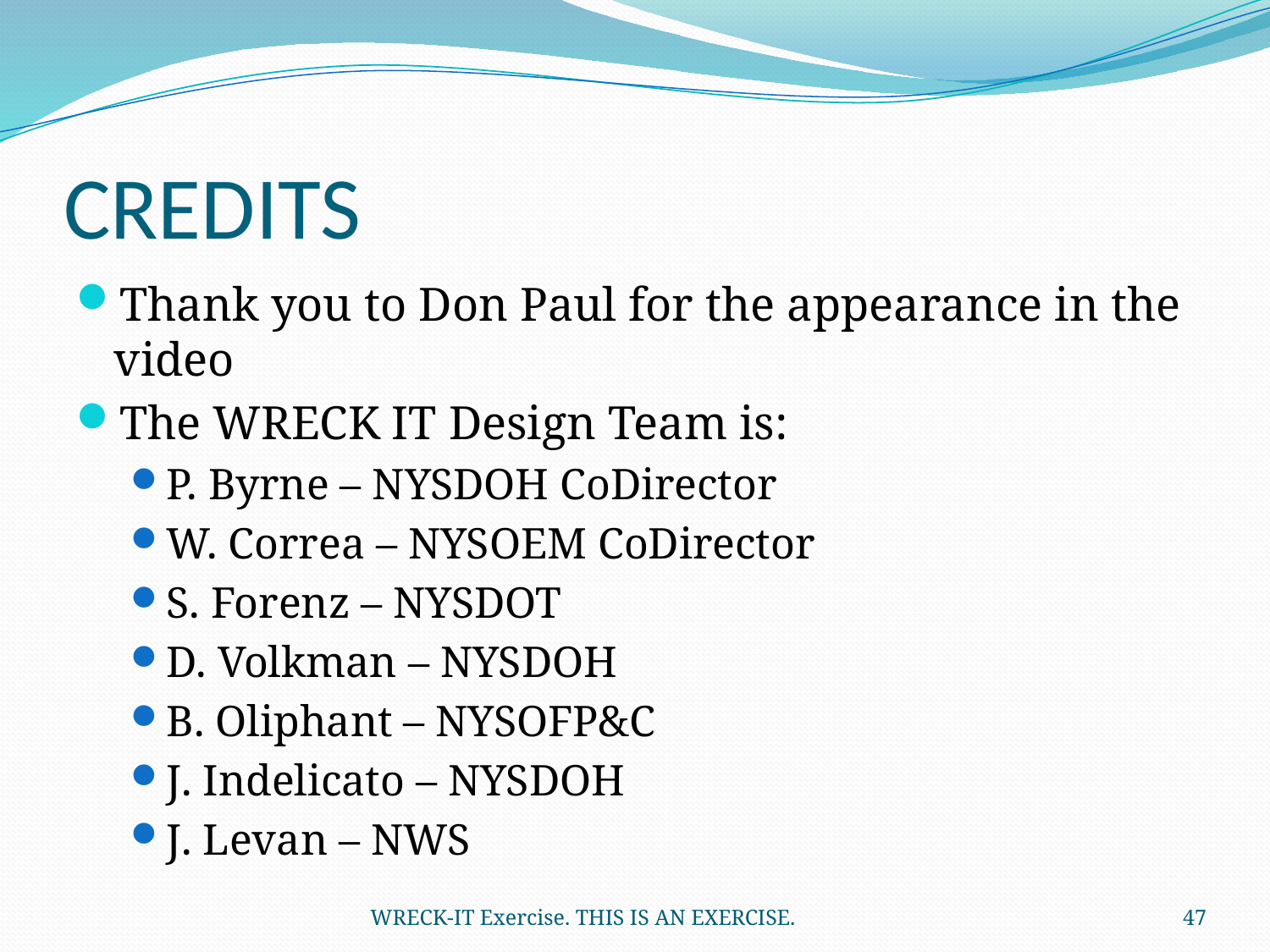

# CREDITS
Thank you to Don Paul for the appearance in the video
The WRECK IT Design Team is:
P. Byrne – NYSDOH CoDirector
W. Correa – NYSOEM CoDirector
S. Forenz – NYSDOT
D. Volkman – NYSDOH
B. Oliphant – NYSOFP&C
J. Indelicato – NYSDOH
J. Levan – NWS
WRECK-IT Exercise. THIS IS AN EXERCISE.
47